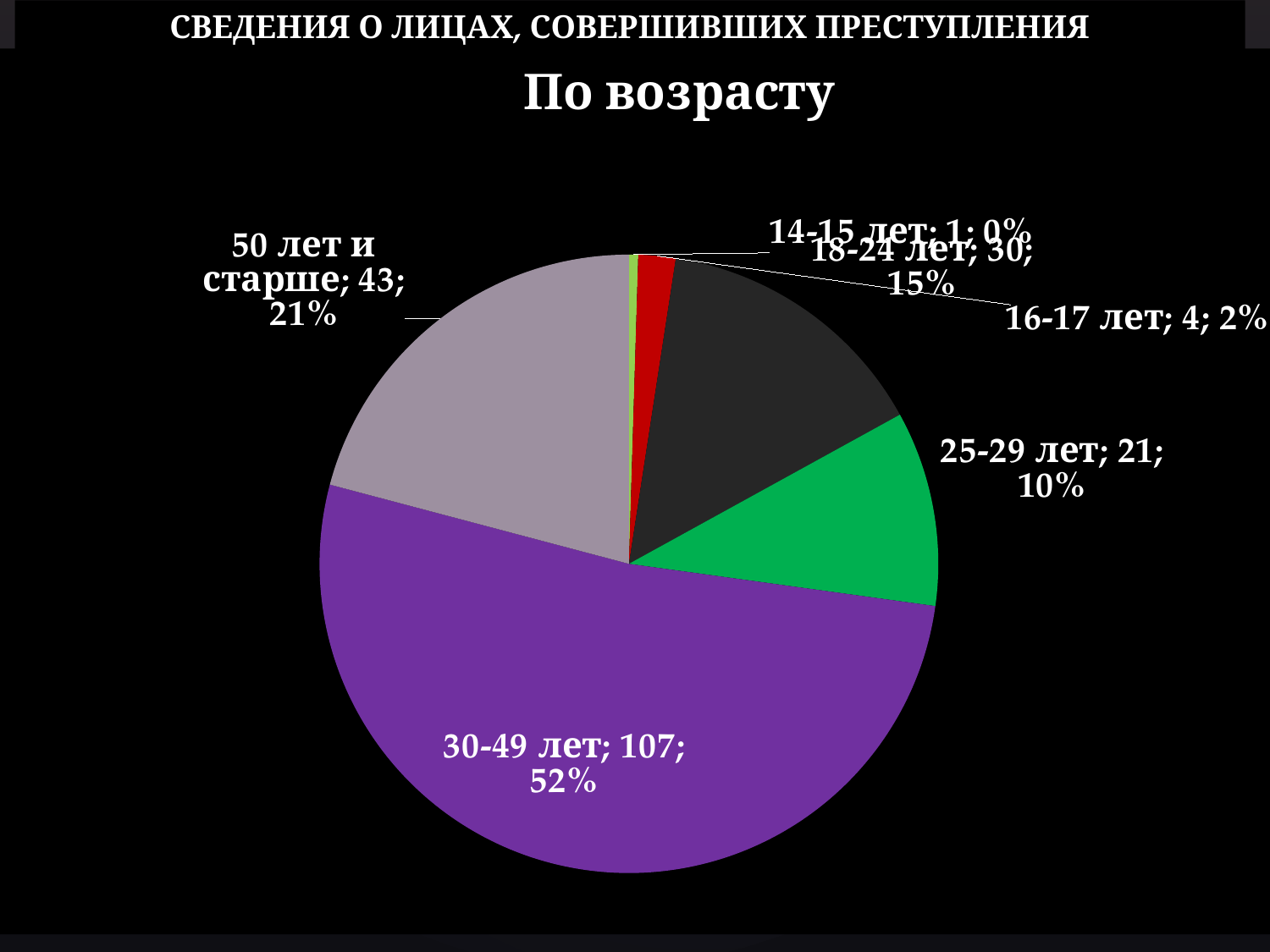

СВЕДЕНИЯ О ЛИЦАХ, СОВЕРШИВШИХ ПРЕСТУПЛЕНИЯ

### Chart: По возрасту

| Category | По возрасту |
|---|---|
| 14-15 лет | 1.0 |
| 16-17 лет | 4.0 |
| 18-24 лет | 30.0 |
| 25-29 лет | 21.0 |
| 30-49 лет | 107.0 |
| 50 лет и старше | 43.0 |